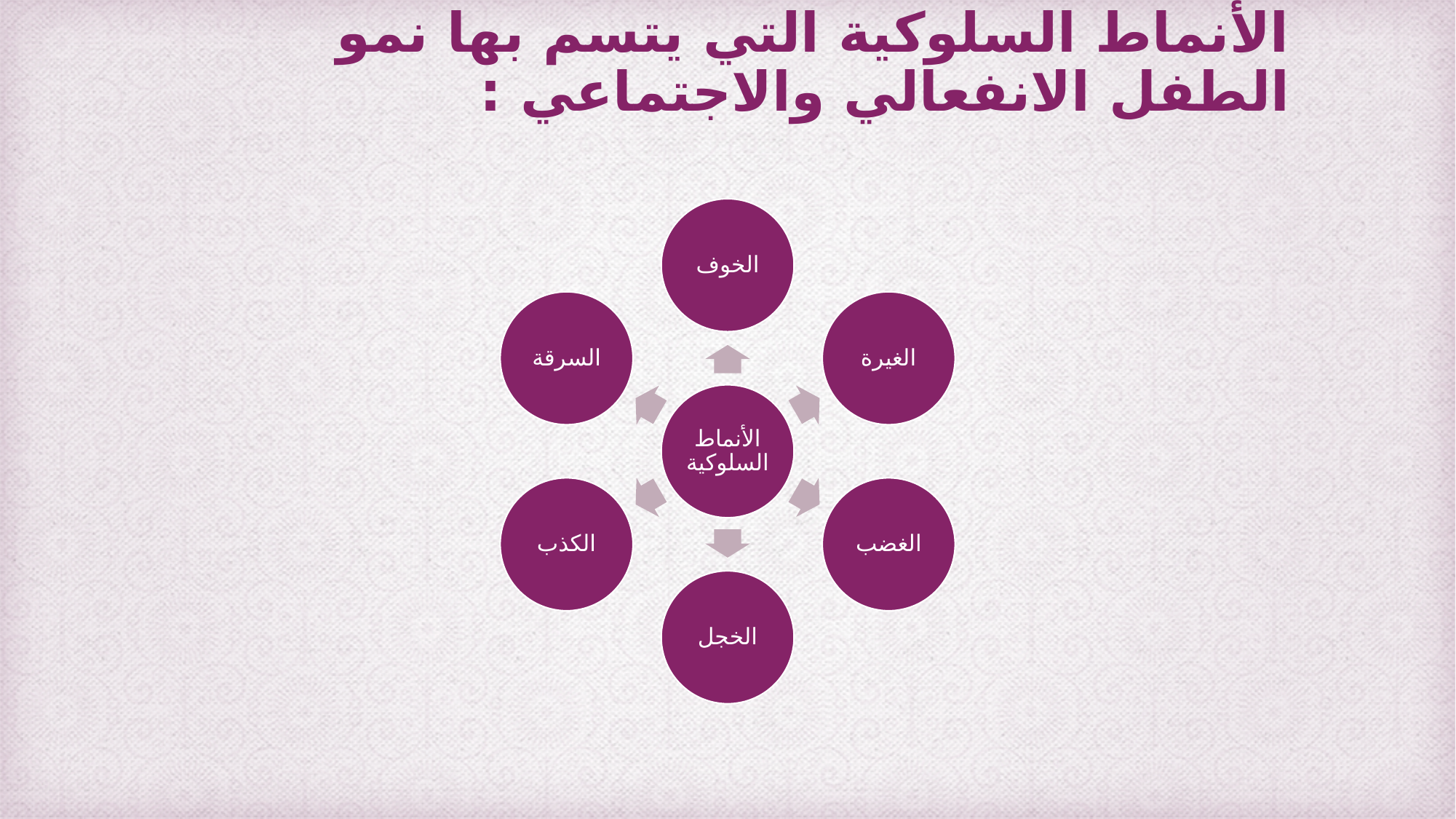

# الأنماط السلوكية التي يتسم بها نمو الطفل الانفعالي والاجتماعي :
الأنماط السلوكية

الخوف

الغيرة

الغضب

الخجل

الكذب

السرقة